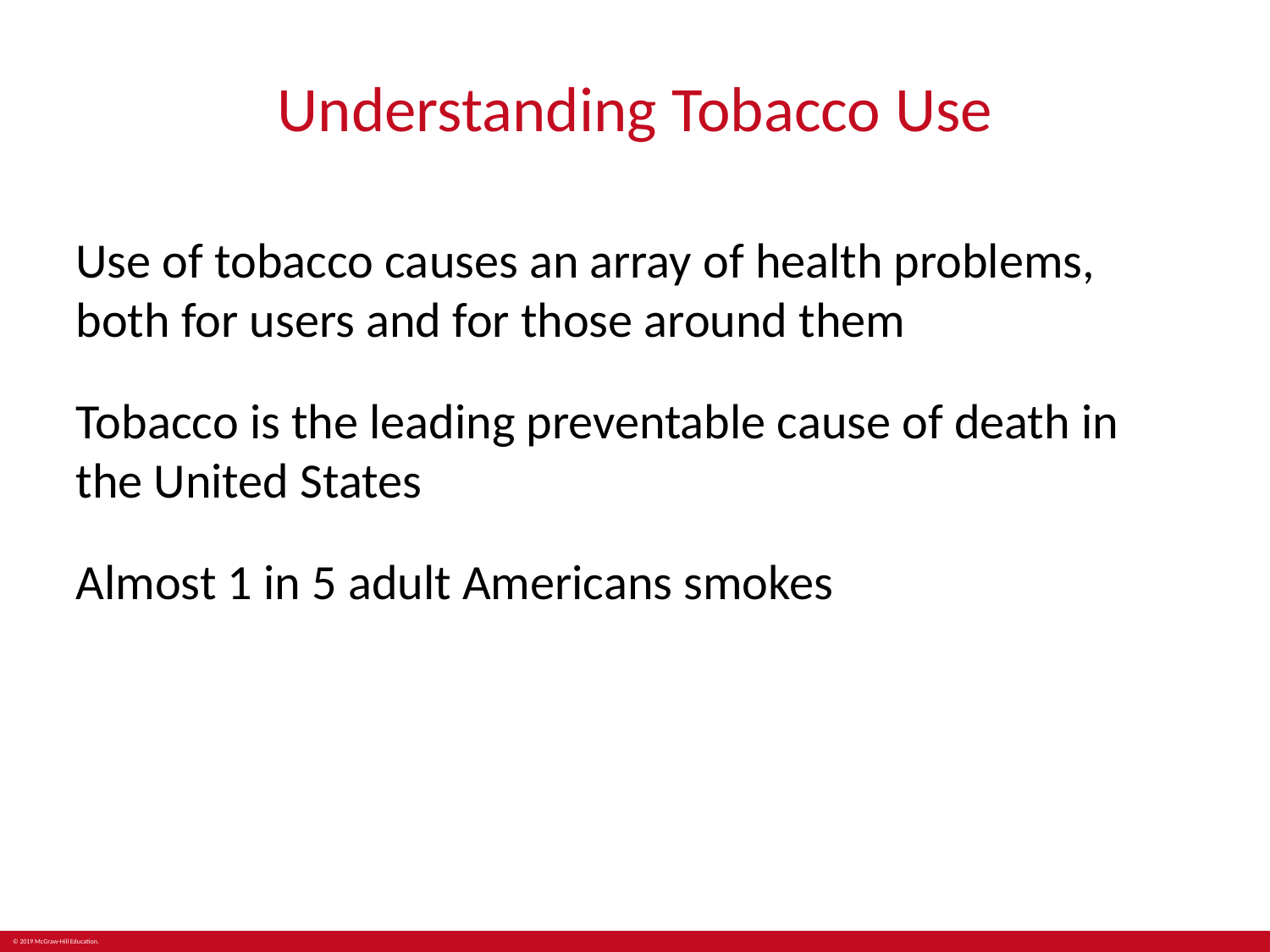

# Understanding Tobacco Use
Use of tobacco causes an array of health problems, both for users and for those around them
Tobacco is the leading preventable cause of death in the United States
Almost 1 in 5 adult Americans smokes